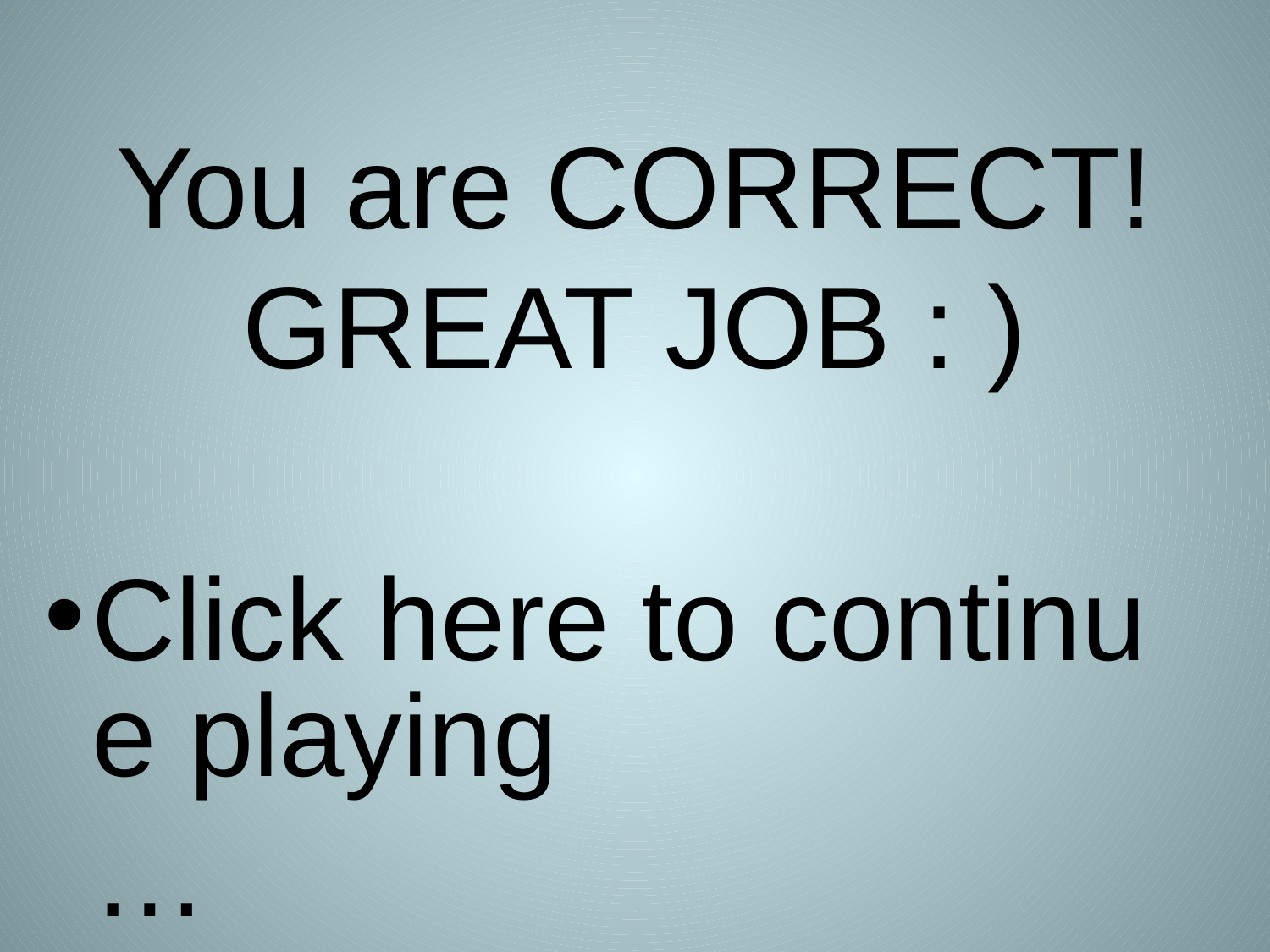

# You are CORRECT! GREAT JOB : )

Click here to continue playing…